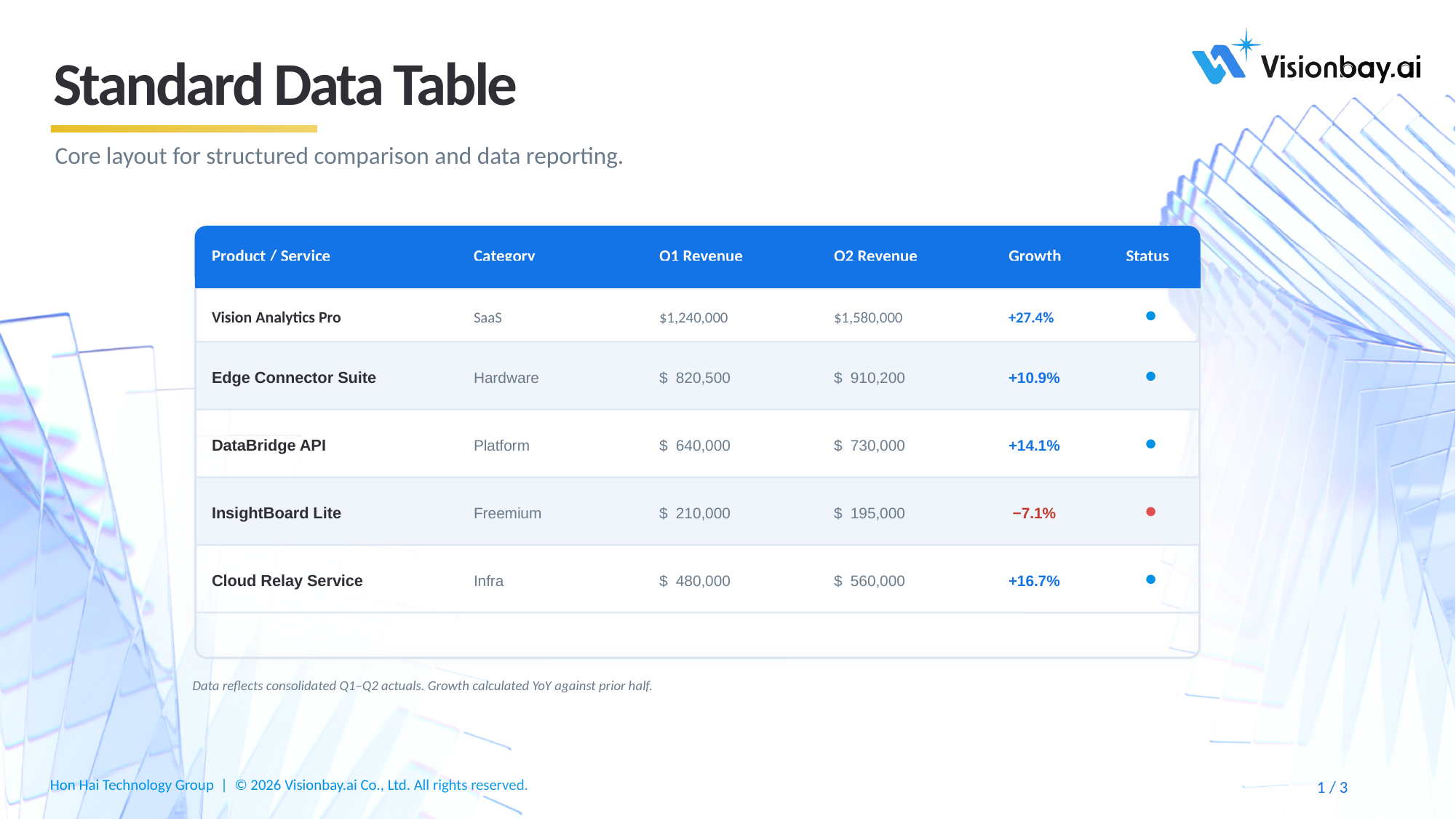

# Standard Data Table
Core layout for structured comparison and data reporting.

Product / Service
Category
Q1 Revenue
Q2 Revenue
Growth
Status

Vision Analytics Pro
SaaS
$1,240,000
$1,580,000
+27.4%
●

Edge Connector Suite
Hardware
$  820,500
$  910,200
+10.9%
●

DataBridge API
Platform
$  640,000
$  730,000
+14.1%
●

InsightBoard Lite
Freemium
$  210,000
$  195,000
 −7.1%
●

Cloud Relay Service
Infra
$  480,000
$  560,000
+16.7%
●

Data reflects consolidated Q1–Q2 actuals. Growth calculated YoY against prior half.
3